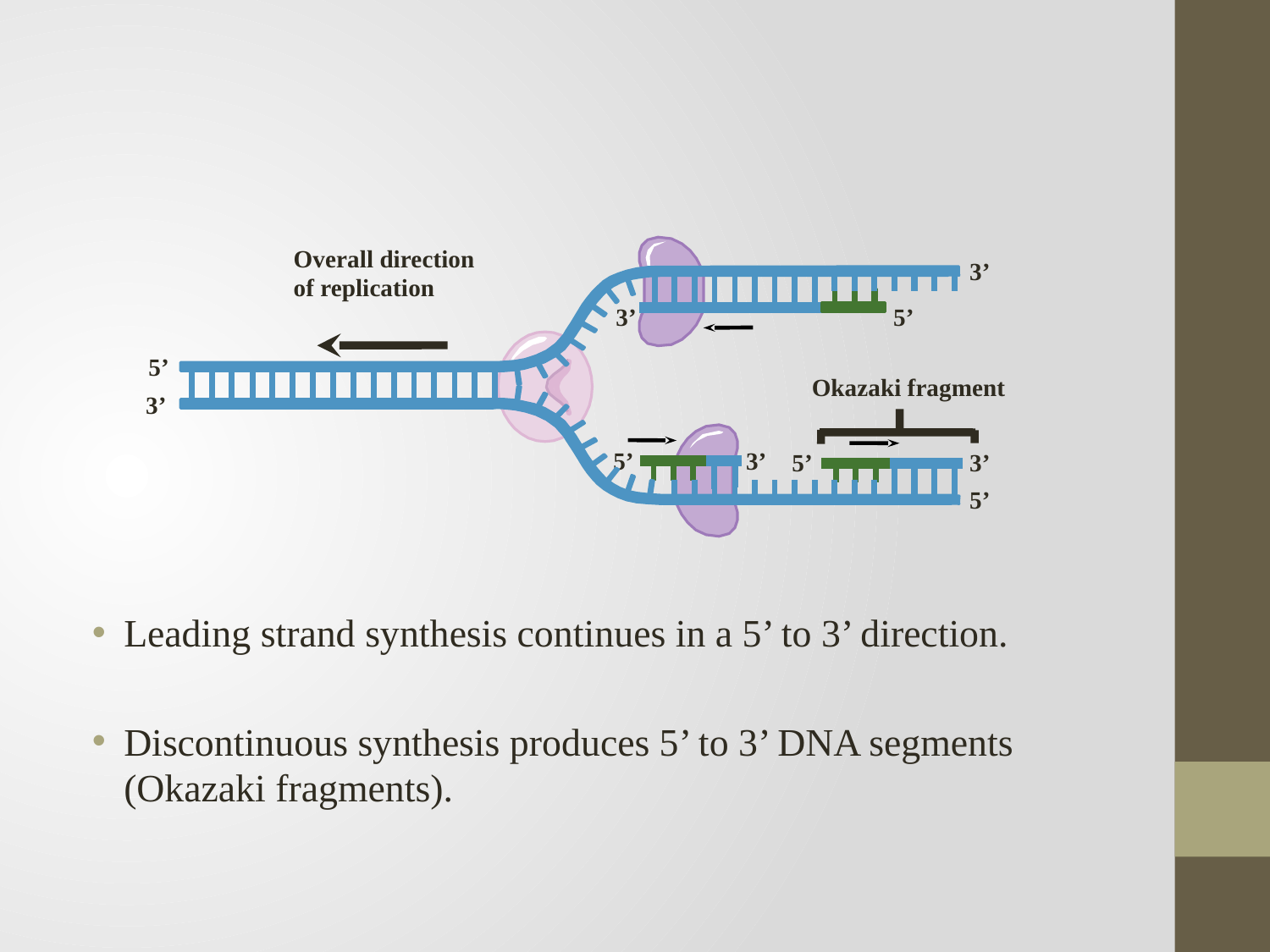

Leading strand synthesis continues in a 5’ to 3’ direction.

Discontinuous synthesis produces 5’ to 3’ DNA segments (Okazaki fragments).

Overall direction
of replication

 3’

 3’
 5’

5’
Okazaki fragment

 3’

 5’
 3’

 5’
 3’

 5’